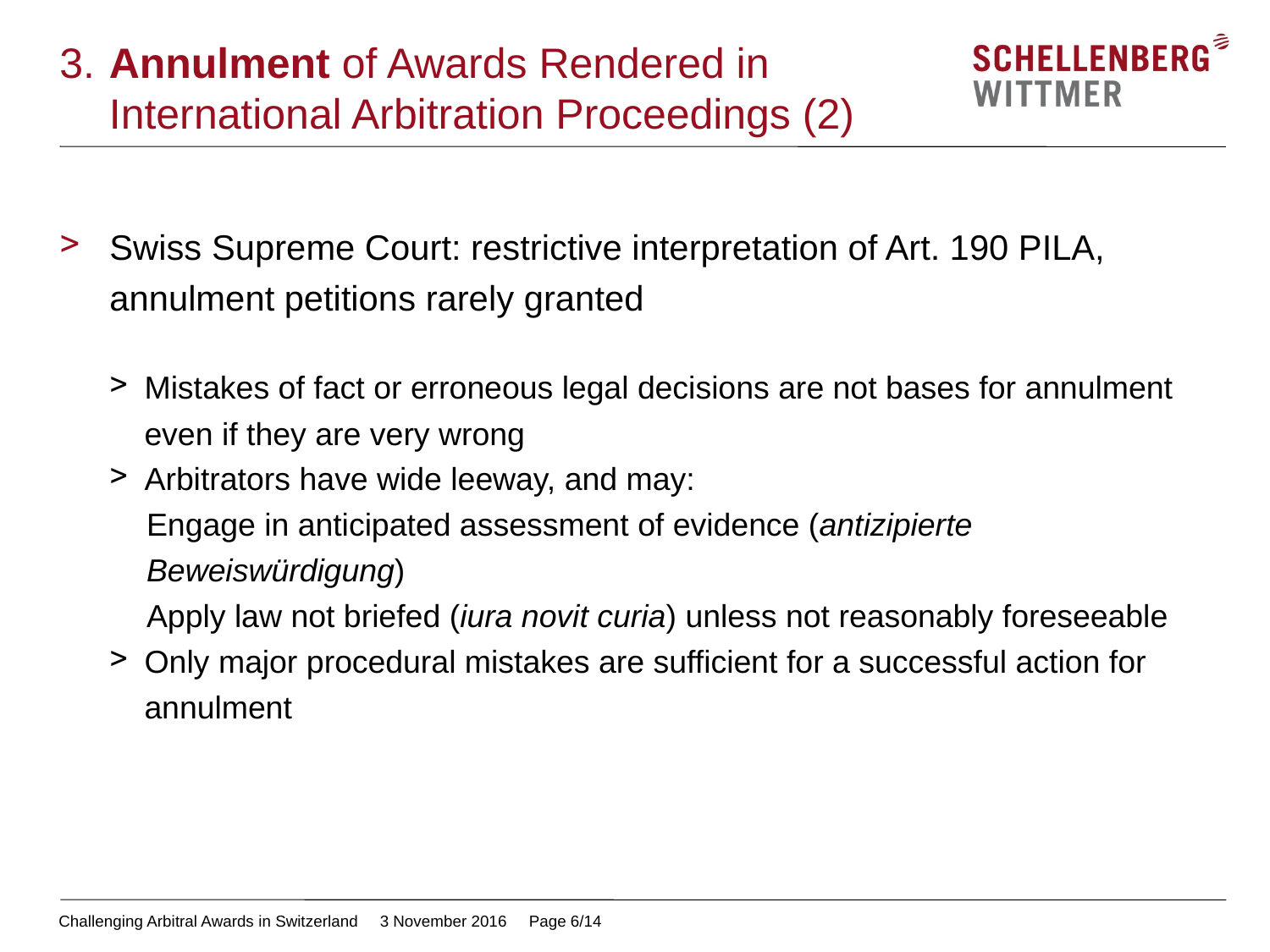

# 3.	Annulment of Awards Rendered in International Arbitration Proceedings (2)
Swiss Supreme Court: restrictive interpretation of Art. 190 PILA,
annulment petitions rarely granted
Mistakes of fact or erroneous legal decisions are not bases for annulment even if they are very wrong
Arbitrators have wide leeway, and may:
Engage in anticipated assessment of evidence (antizipierte Beweiswürdigung)
Apply law not briefed (iura novit curia) unless not reasonably foreseeable
Only major procedural mistakes are sufficient for a successful action for annulment